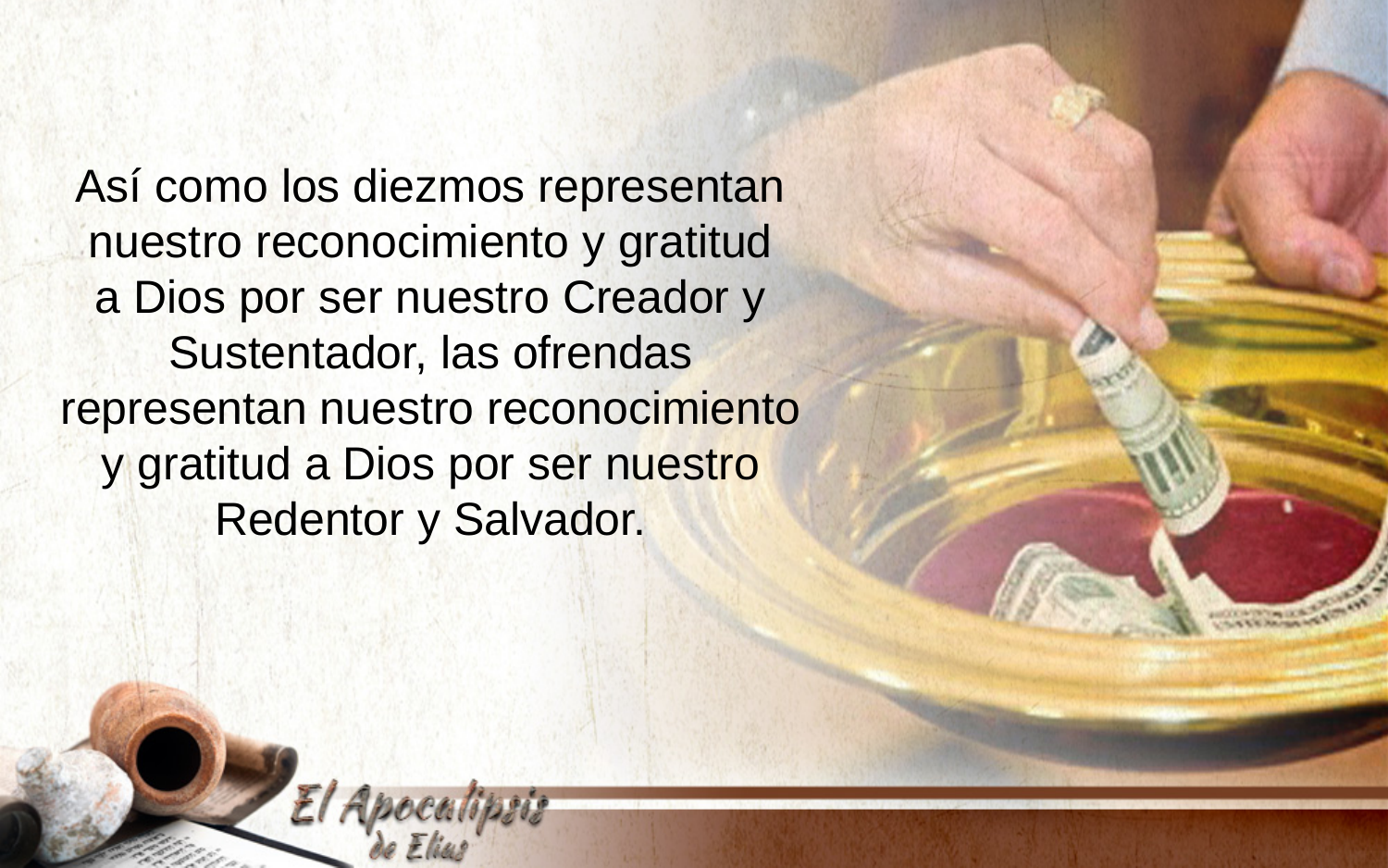

Así como los diezmos representan nuestro reconocimiento y gratitud
a Dios por ser nuestro Creador y Sustentador, las ofrendas representan nuestro reconocimiento y gratitud a Dios por ser nuestro Redentor y Salvador.